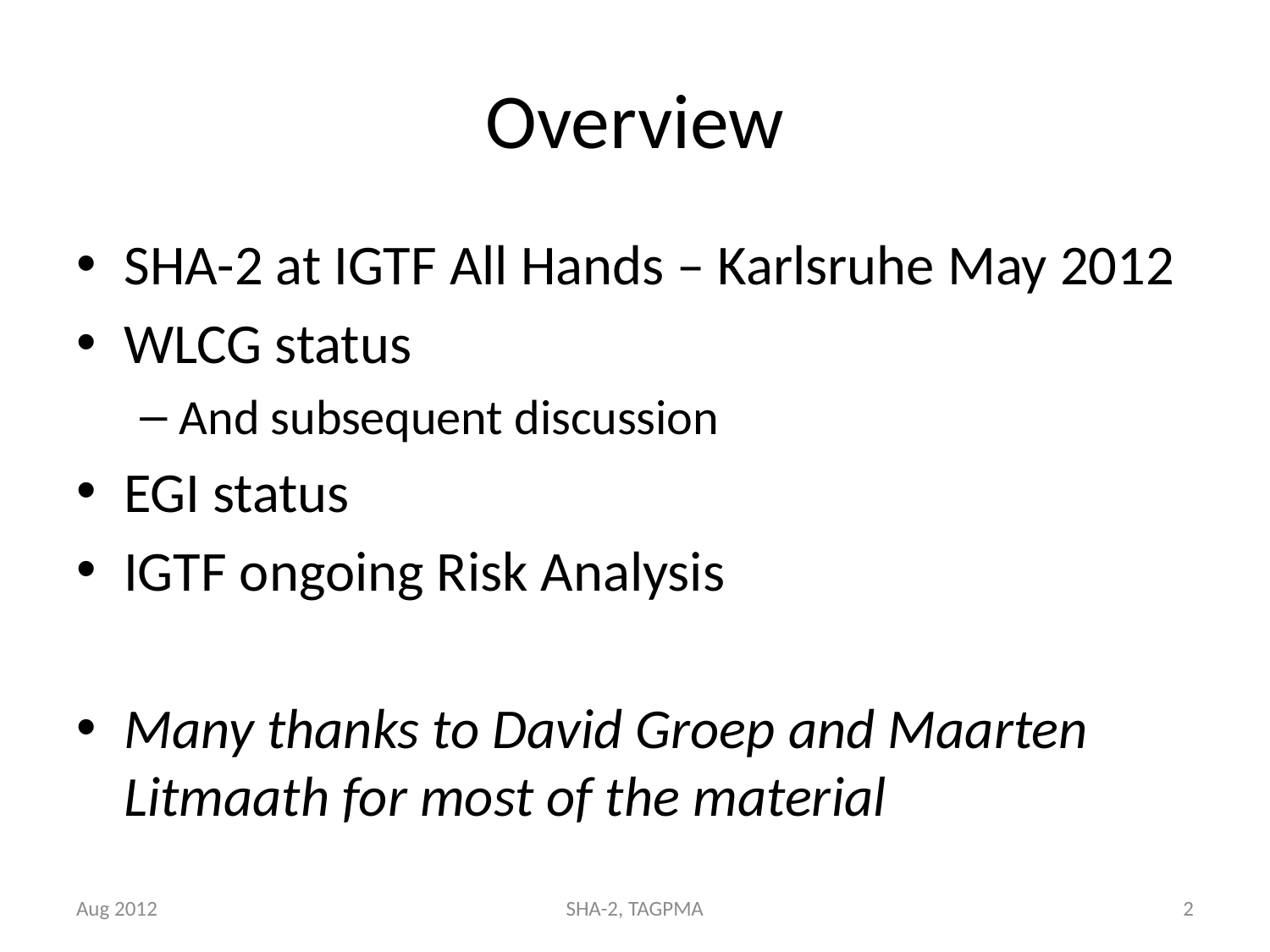

# Overview
SHA-2 at IGTF All Hands – Karlsruhe May 2012
WLCG status
And subsequent discussion
EGI status
IGTF ongoing Risk Analysis

Many thanks to David Groep and Maarten Litmaath for most of the material
Aug 2012
SHA-2, TAGPMA
2